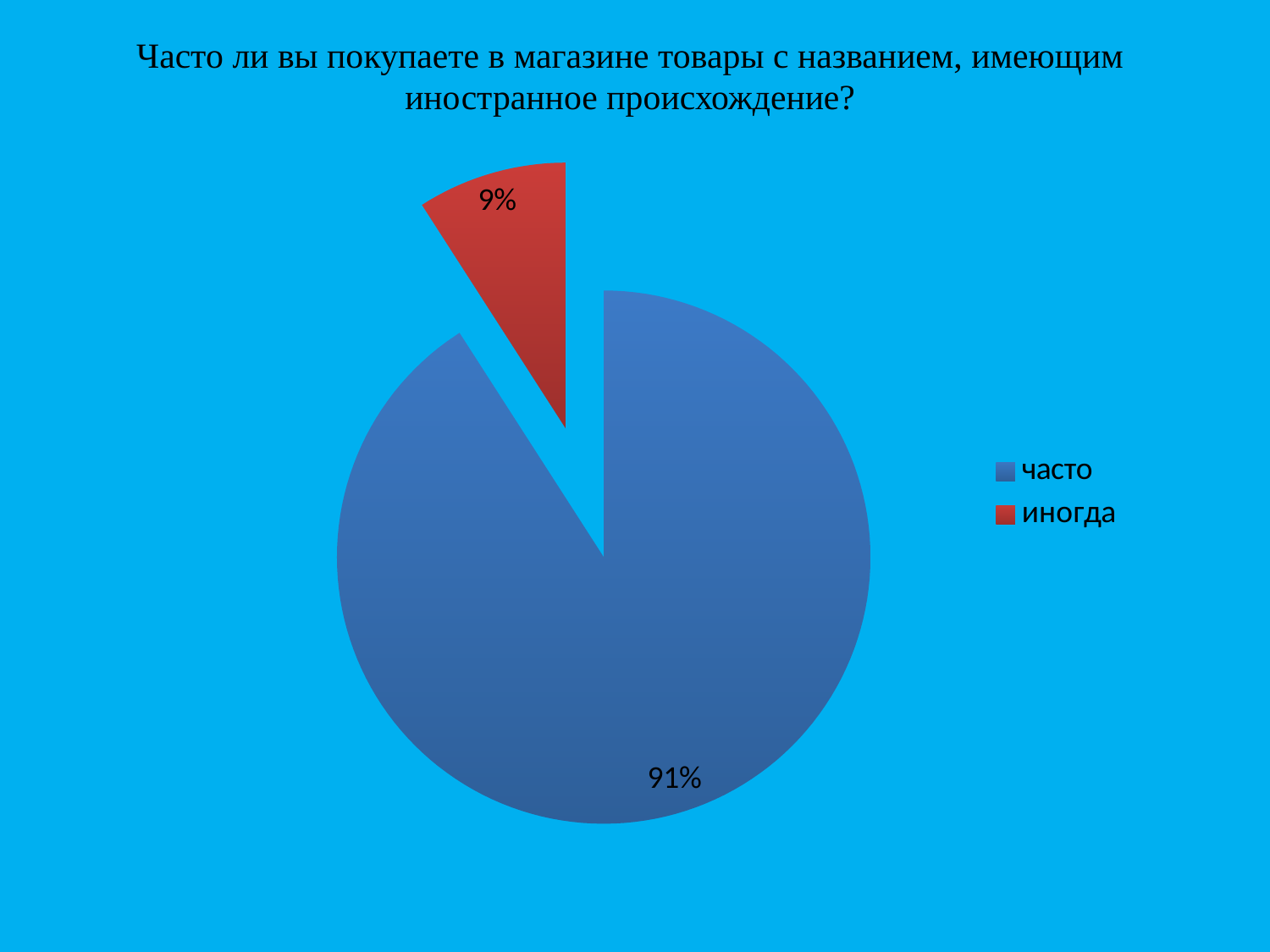

Часто ли вы покупаете в магазине товары с названием, имеющим иностранное происхождение?

### Chart

| Category | Ряд 1 |
|---|---|
| часто | 30.0 |
| иногда | 3.0 |